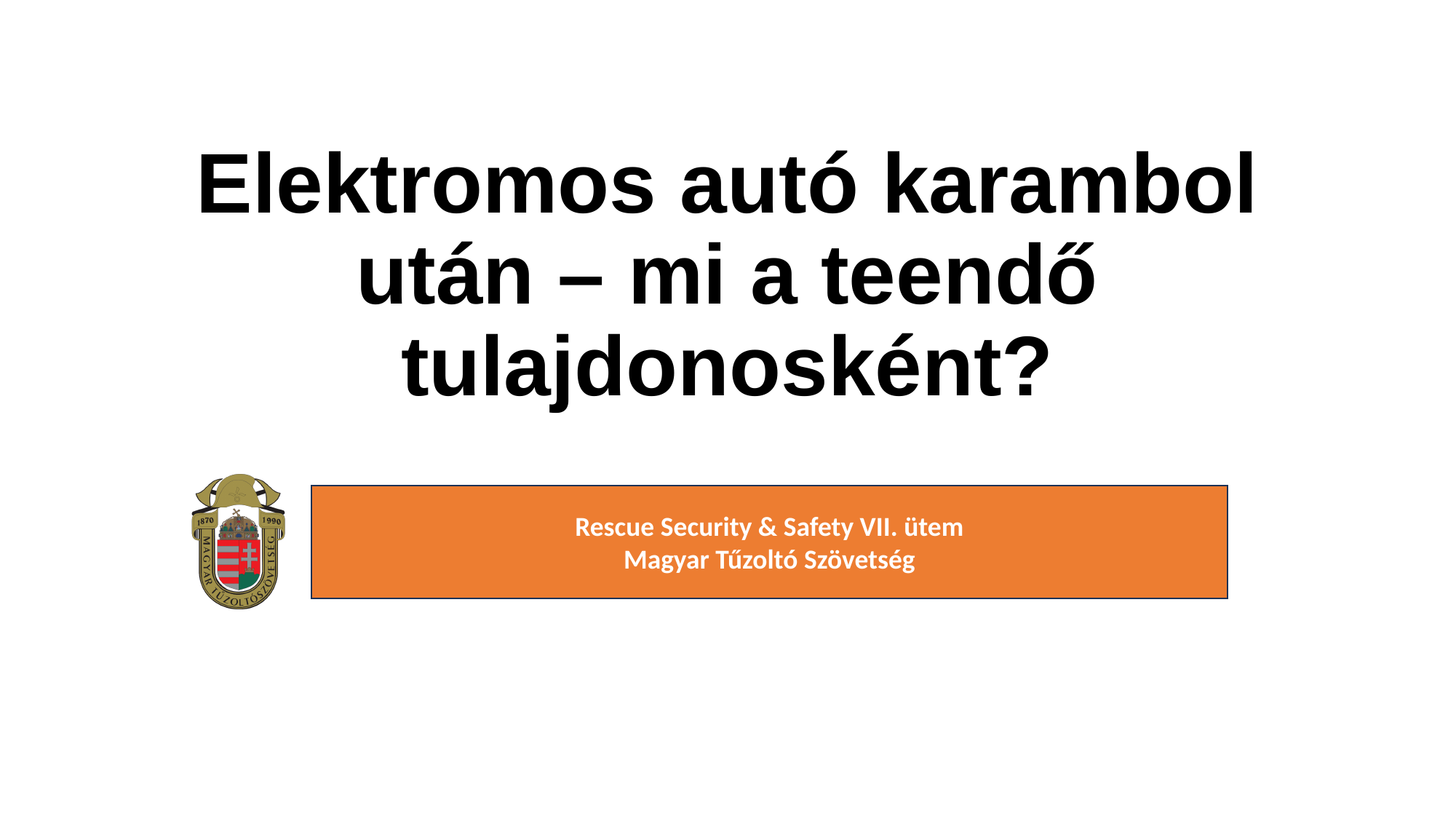

# Elektromos autó karambol után – mi a teendő tulajdonosként?